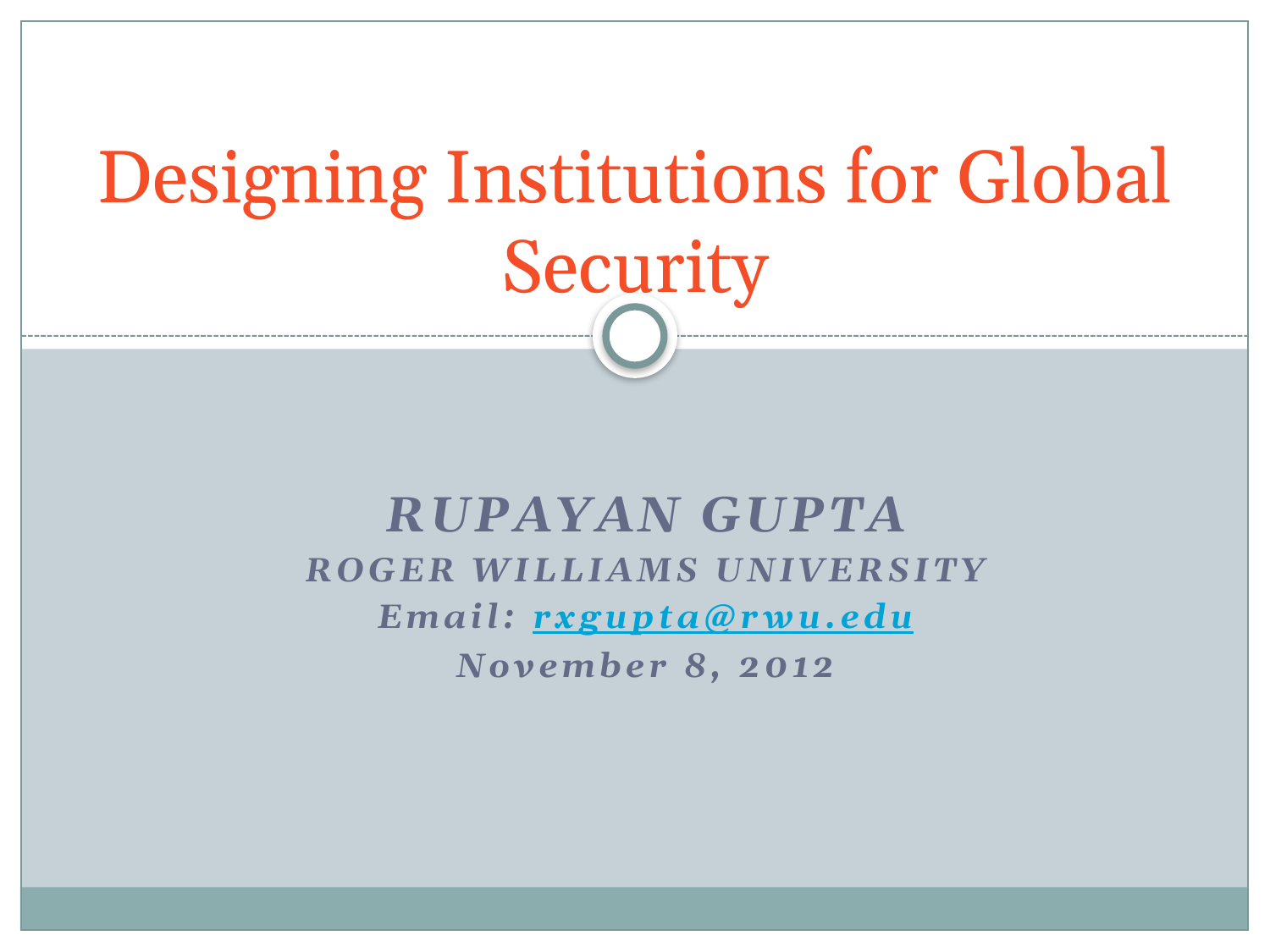

# Designing Institutions for Global Security
Rupayan Gupta
Roger Williams university
Email: rxgupta@rwu.edu
November 8, 2012